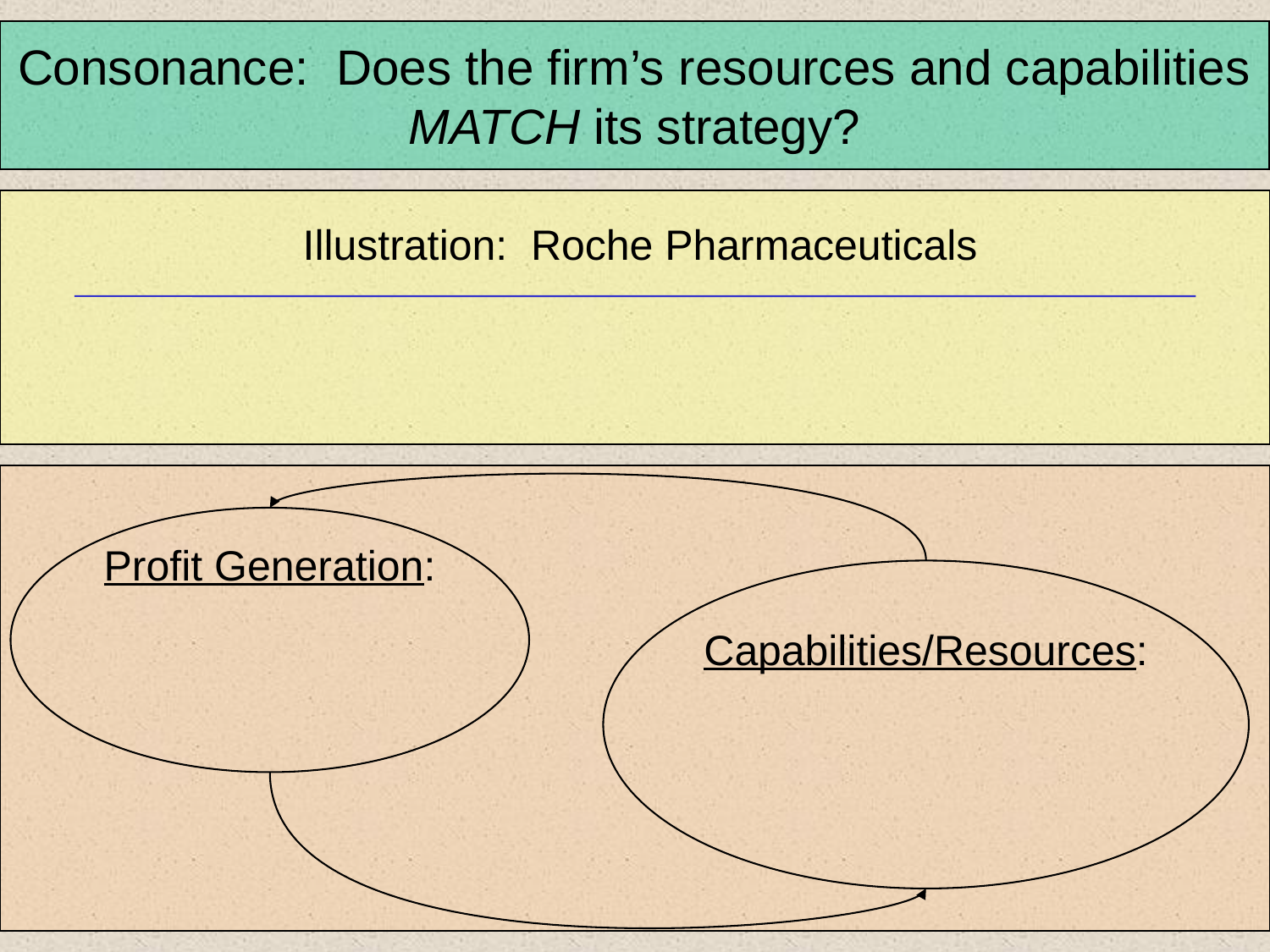

Consonance:  Does the firm’s resources and capabilities
MATCH its strategy?

 Illustration:  Roche Pharmaceuticals

Profit Generation:

Capabilities/Resources: